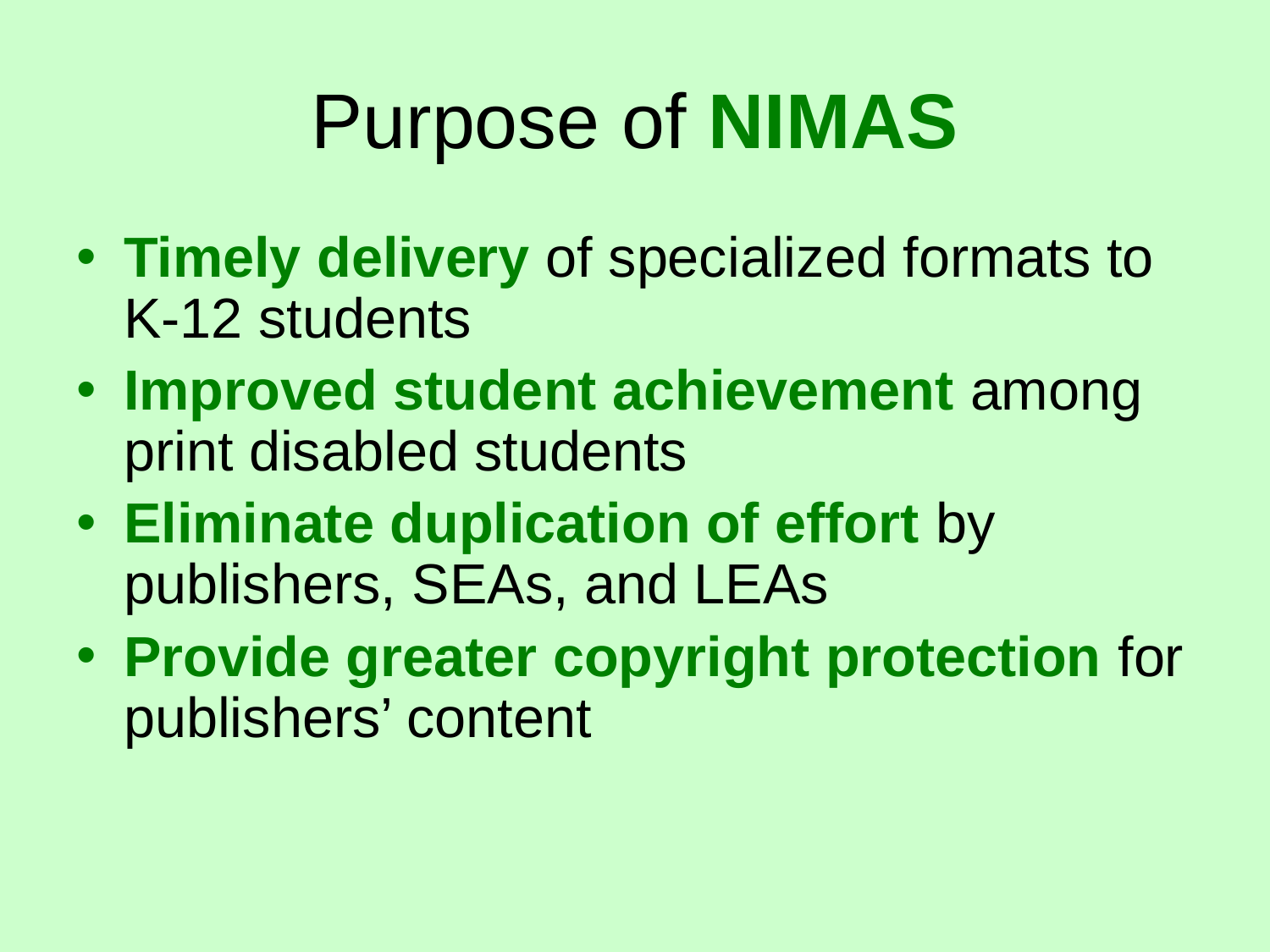

# Purpose of NIMAS
Timely delivery of specialized formats to K-12 students
Improved student achievement among print disabled students
Eliminate duplication of effort by publishers, SEAs, and LEAs
Provide greater copyright protection for publishers’ content